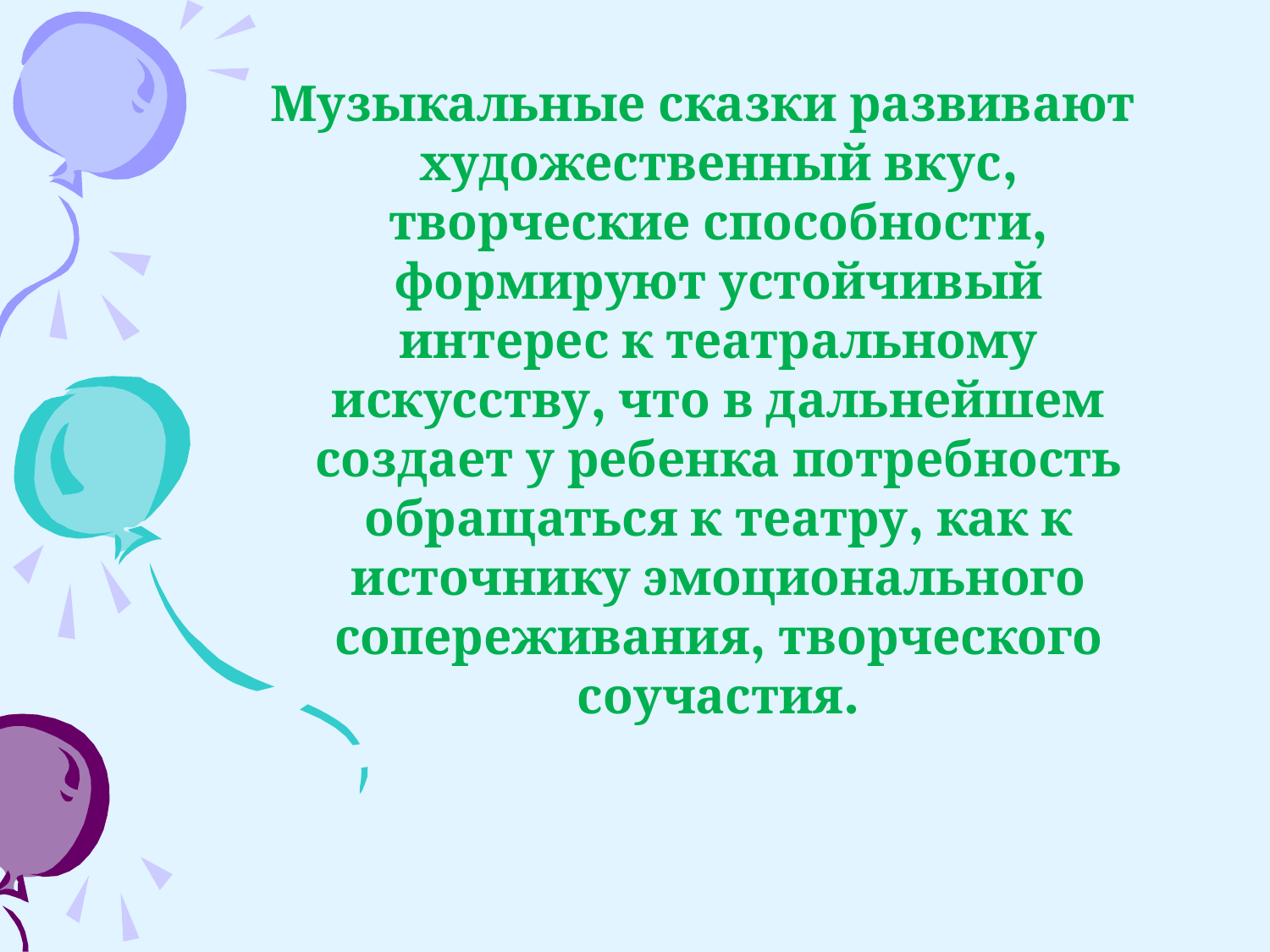

Музыкальные сказки развивают художественный вкус, творческие способности, формируют устойчивый интерес к театральному искусству, что в дальнейшем создает у ребенка потребность обращаться к театру, как к источнику эмоционального сопереживания, творческого соучастия.